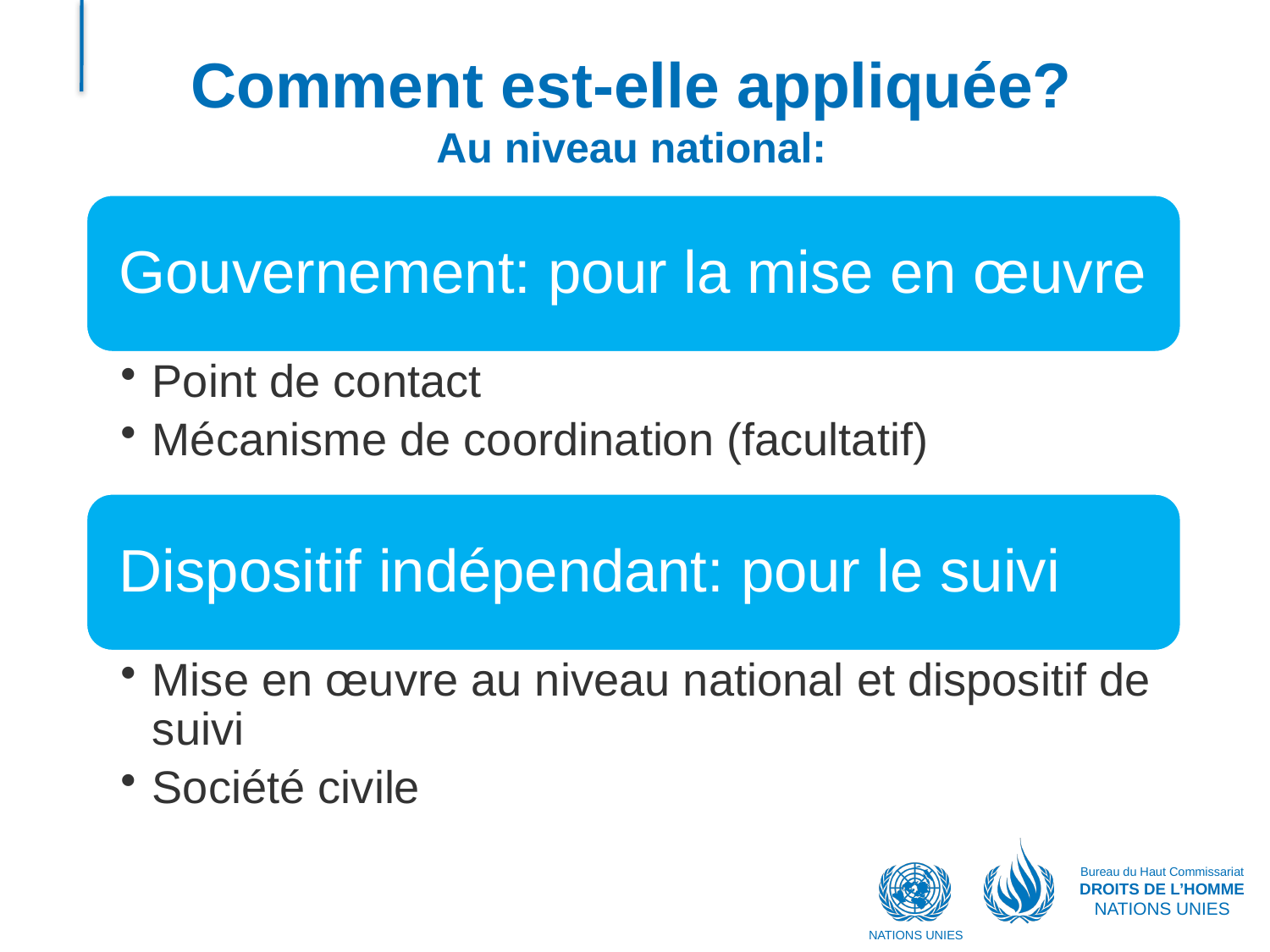

# Comment est-elle appliquée? Au niveau national:

Gouvernement: pour la mise en œuvre
Point de contact
Mécanisme de coordination (facultatif)
Dispositif indépendant: pour le suivi
Mise en œuvre au niveau national et dispositif de suivi
Société civile
Bureau du Haut Commissariat
DROITS DE L’HOMME
NATIONS UNIES
NATIONS UNIES